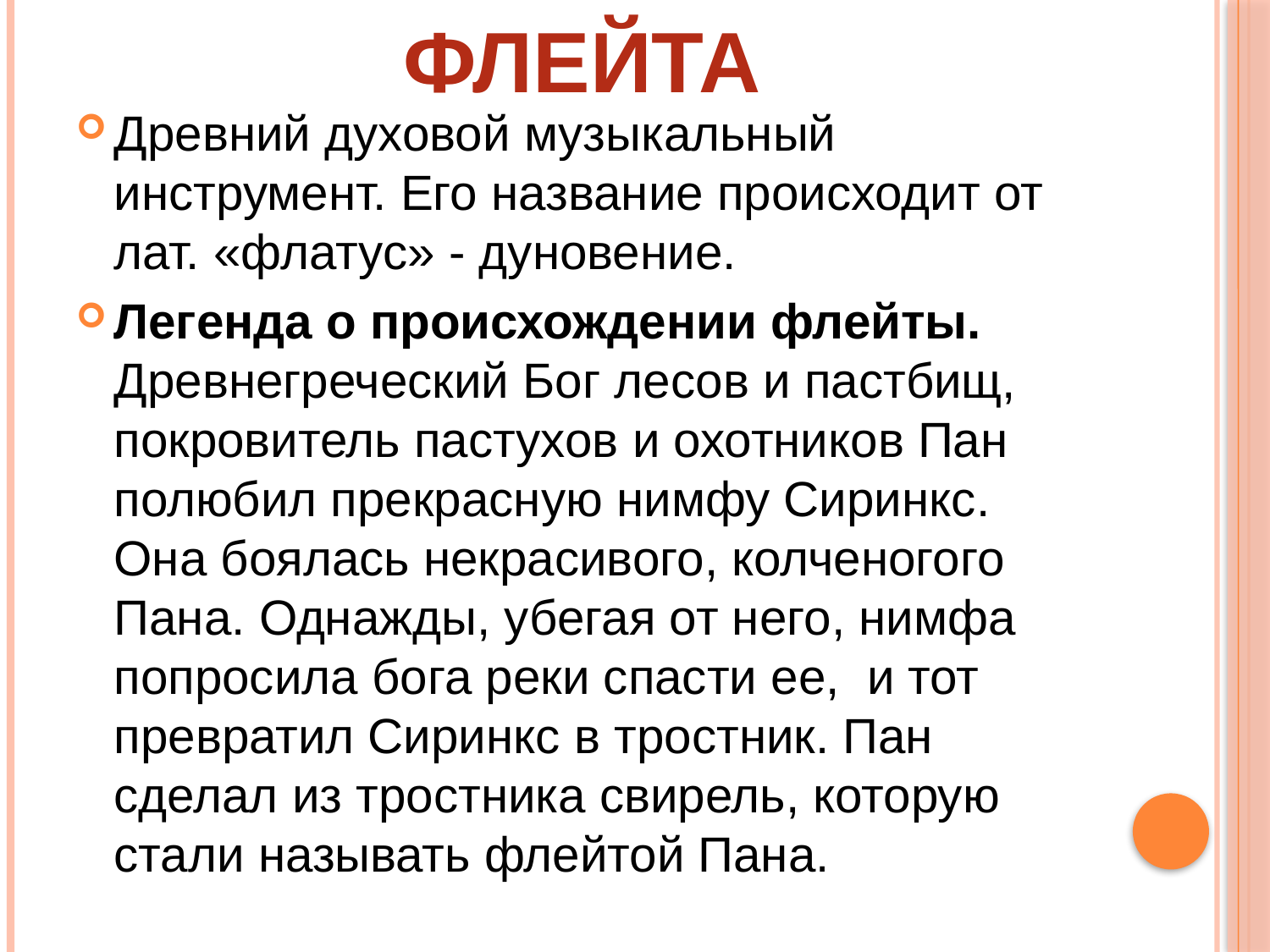

# Флейта
Древний духовой музыкальный инструмент. Его название происходит от лат. «флатус» - дуновение.
Легенда о происхождении флейты. Древнегреческий Бог лесов и пастбищ, покровитель пастухов и охотников Пан полюбил прекрасную нимфу Сиринкс. Она боялась некрасивого, колченогого Пана. Однажды, убегая от него, нимфа попросила бога реки спасти ее,  и тот превратил Сиринкс в тростник. Пан сделал из тростника свирель, которую стали называть флейтой Пана.